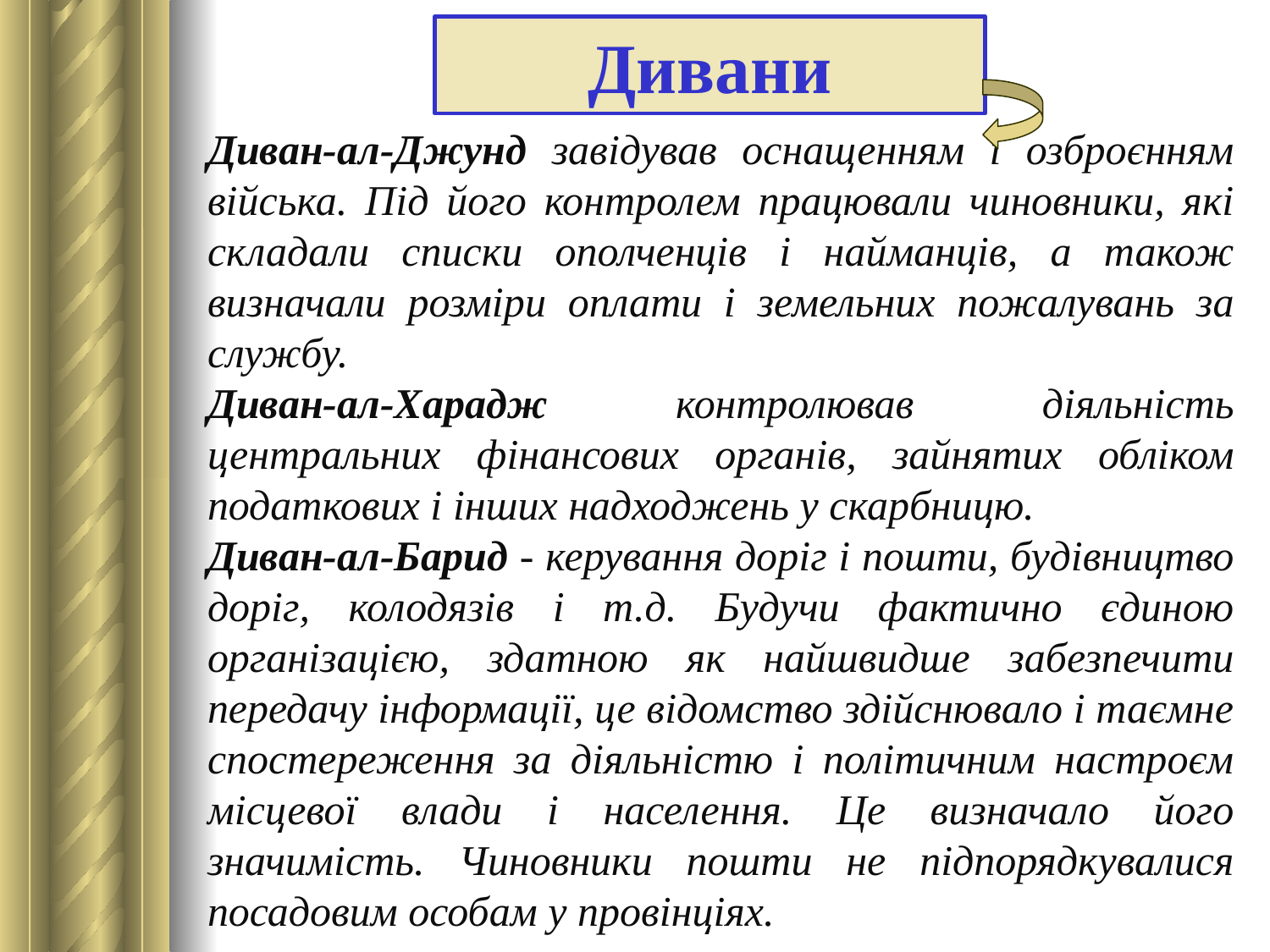

Дивани

Диван-ал-Джунд завідував оснащенням і озброєнням війська. Під його контролем працювали чиновники, які складали списки ополченців і найманців, а також визначали розміри оплати і земельних пожалувань за службу.
Диван-ал-Харадж контролював діяльність центральних фінансових органів, зайнятих обліком податкових і інших надходжень у скарбницю.
Диван-ал-Барид - керування доріг і пошти, будівництво доріг, колодязів і т.д. Будучи фактично єдиною організацією, здатною як найшвидше забезпечити передачу інформації, це відомство здійснювало і таємне спостереження за діяльністю і політичним настроєм місцевої влади і населення. Це визначало його значимість. Чиновники пошти не підпорядкувалися посадовим особам у провінціях.